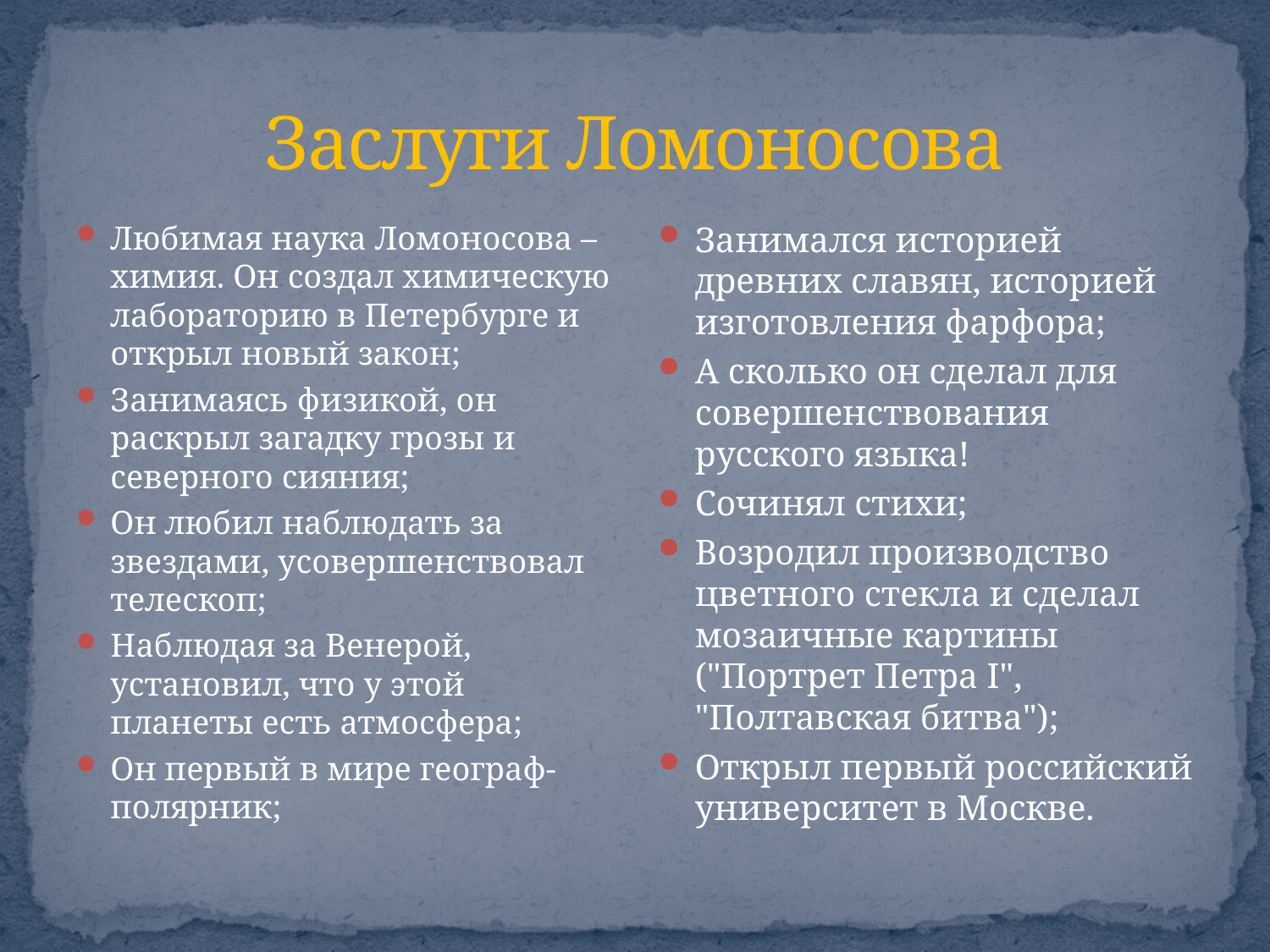

# Заслуги Ломоносова
Любимая наука Ломоносова – химия. Он создал химическую лабораторию в Петербурге и открыл новый закон;
Занимаясь физикой, он раскрыл загадку грозы и северного сияния;
Он любил наблюдать за звездами, усовершенствовал телескоп;
Наблюдая за Венерой, установил, что у этой планеты есть атмосфера;
Он первый в мире географ-полярник;

Занимался историей древних славян, историей изготовления фарфора;
А сколько он сделал для совершенствования русского языка!
Сочинял стихи;
Возродил производство цветного стекла и сделал мозаичные картины ("Портрет Петра I", "Полтавская битва");
Открыл первый российский университет в Москве.